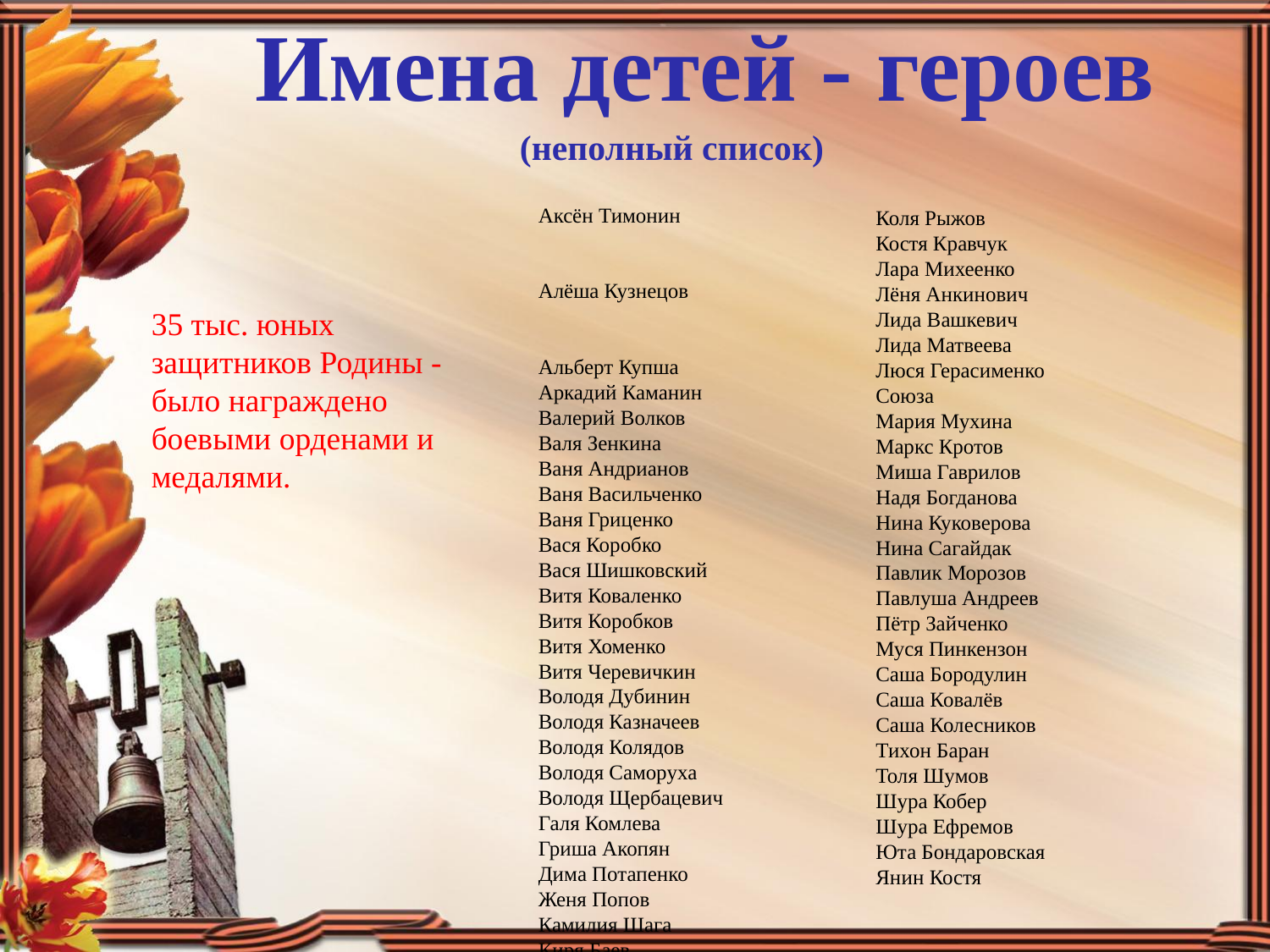

Имена детей - героев
(неполный список)
Аксён Тимонин
Алёша Кузнецов
Альберт Купша
Аркадий Каманин
Валерий Волков 
Валя Зенкина
Ваня Андрианов
Ваня Васильченко 
Ваня Гриценко 
Вася Коробко
Вася Шишковский 
Витя Коваленко 
Витя Коробков 
Витя Хоменко
Витя Черевичкин 
Володя Дубинин 
Володя Казначеев
Володя Колядов 
Володя Саморуха 
Володя Щербацевич 
Галя Комлева 
Гриша Акопян 
Дима Потапенко 
Женя Попов
Камилия Шага 
Киря Баев
Коля Мяготин

Коля Рыжов
Костя Кравчук
Лара Михеенко
Лёня Анкинович 
Лида Вашкевич 
Лида Матвеева 
Люся Герасименко
Союза 
Мария Мухина 
Маркс Кротов 
Миша Гаврилов
Надя Богданова
Нина Куковерова
Нина Сагайдак 
Павлик Морозов 
Павлуша Андреев 
Пётр Зайченко 
Муся Пинкензон 
Саша Бородулин
Саша Ковалёв 
Саша Колесников
Тихон Баран 
Толя Шумов 
Шура Кобер
Шура Ефремов 
Юта Бондаровская 
Янин Костя
35 тыс. юных защитников Родины - было награждено боевыми орденами и медалями.